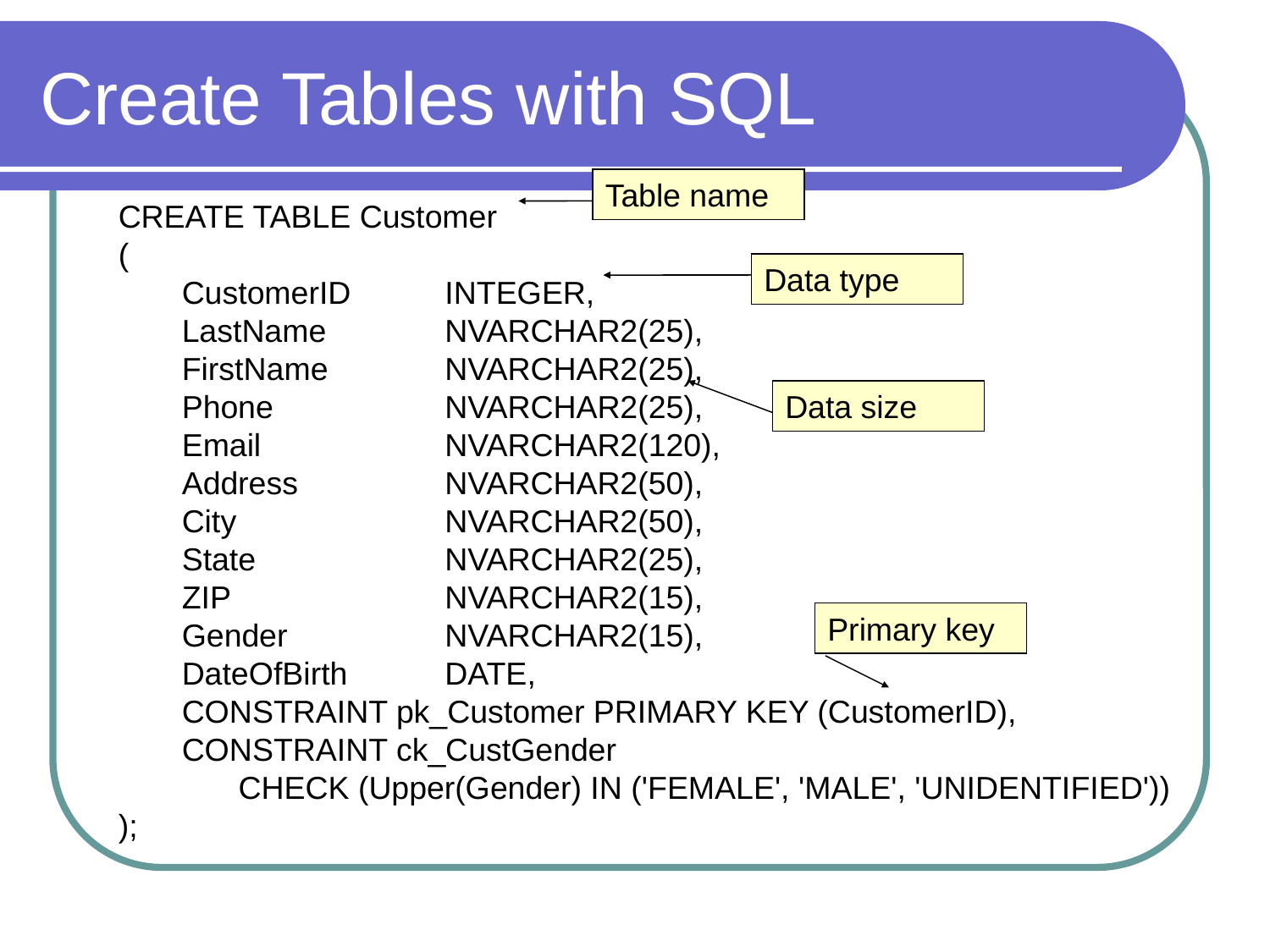

# Create Tables with SQL
Table name
CREATE TABLE Customer
(
	CustomerID	INTEGER,
	LastName	NVARCHAR2(25),
	FirstName	NVARCHAR2(25),
	Phone	NVARCHAR2(25),
	Email	NVARCHAR2(120),
	Address	NVARCHAR2(50),
	City		NVARCHAR2(50),
	State	NVARCHAR2(25),
	ZIP		NVARCHAR2(15),
	Gender	NVARCHAR2(15),
	DateOfBirth	DATE,
	CONSTRAINT pk_Customer PRIMARY KEY (CustomerID),
	CONSTRAINT ck_CustGender
		CHECK (Upper(Gender) IN ('FEMALE', 'MALE', 'UNIDENTIFIED'))
);

Data type

Data size
Primary key